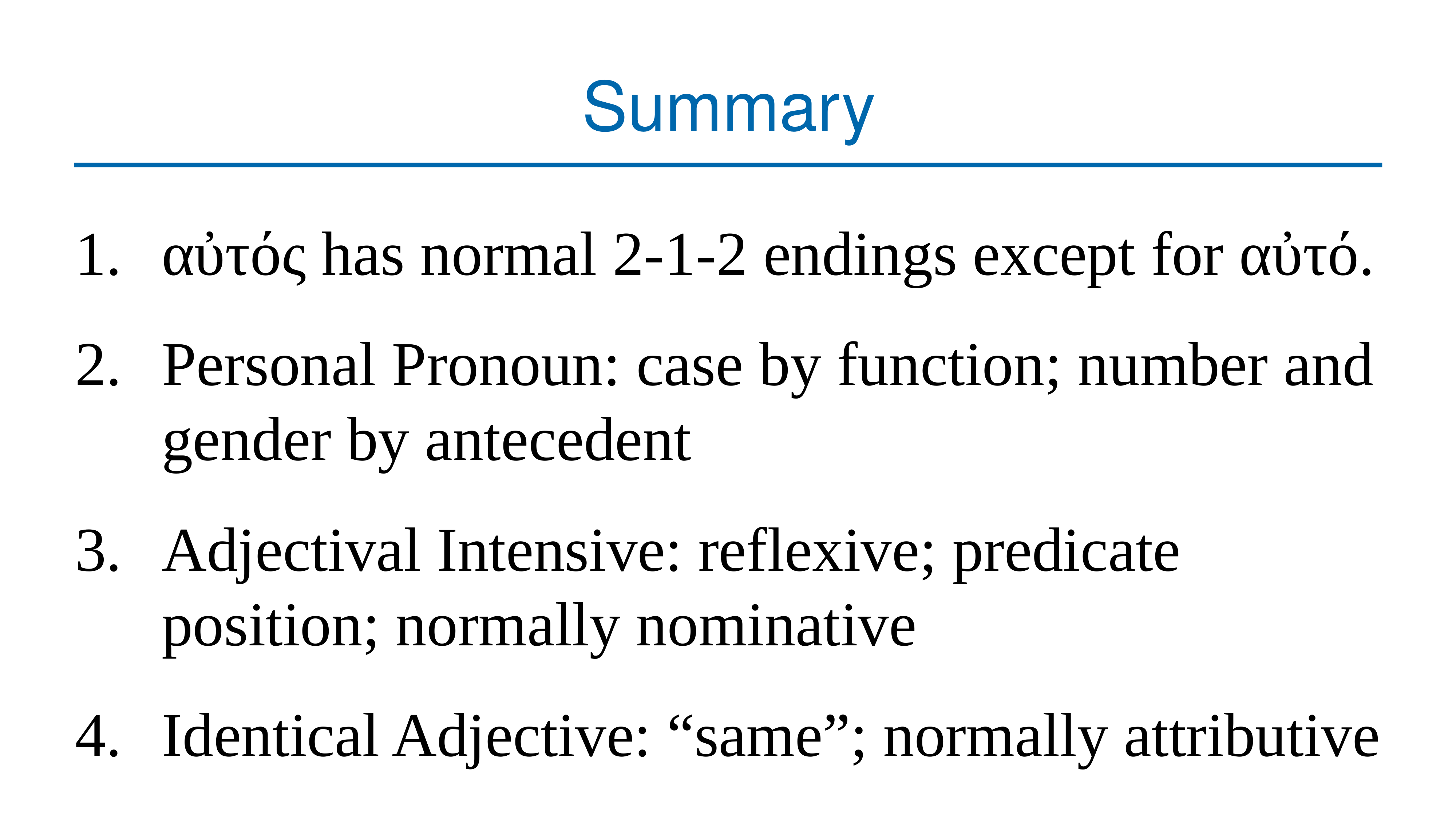

# Summary
αὐτός has normal 2-1-2 endings except for αὐτό.
Personal Pronoun: case by function; number and gender by antecedent
Adjectival Intensive: reflexive; predicate position; normally nominative
Identical Adjective: “same”; normally attributive